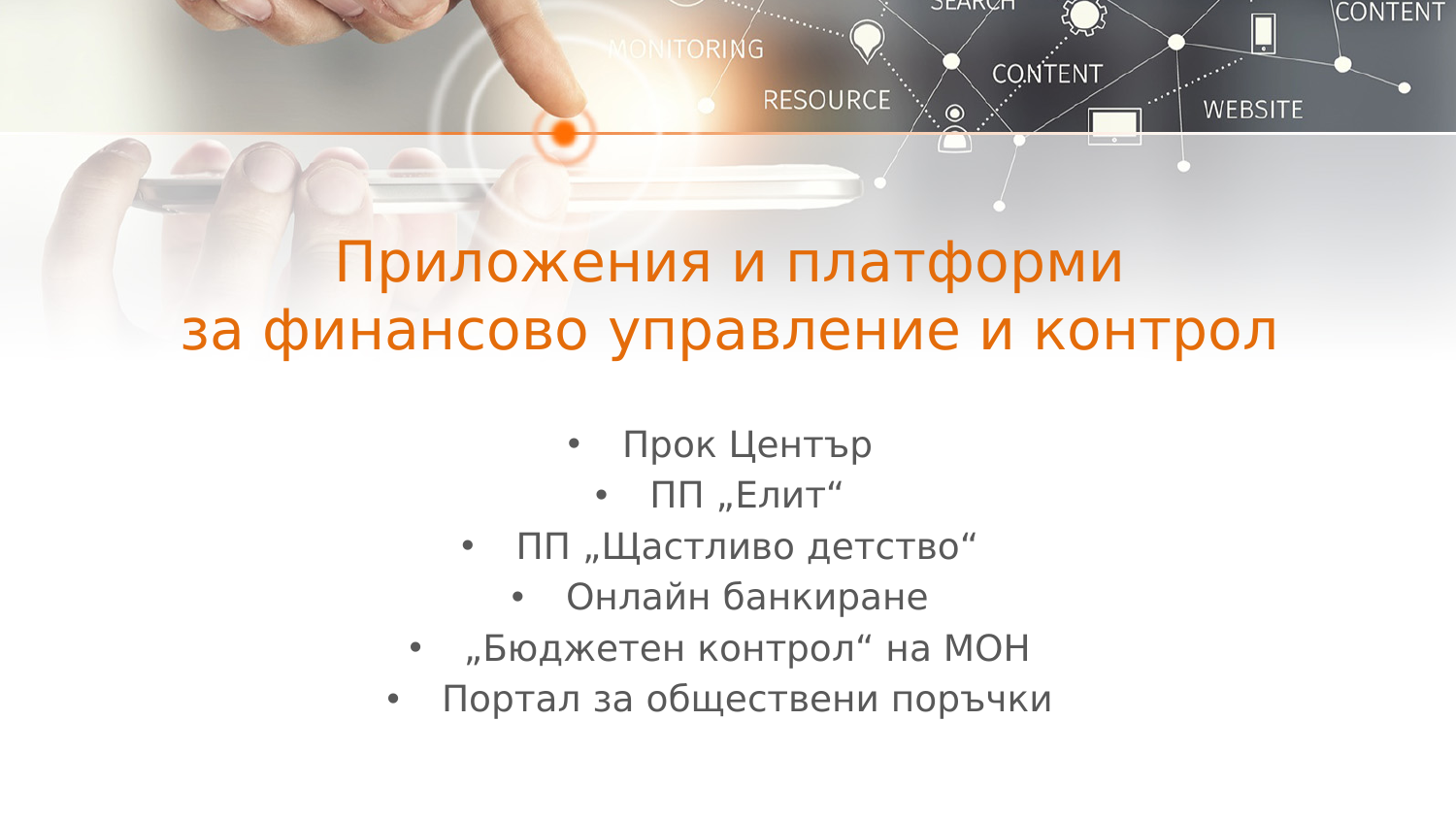

# Приложения и платформи за финансово управление и контрол
Прок Център
ПП „Елит“
ПП „Щастливо детство“
Онлайн банкиране
„Бюджетен контрол“ на МОН
Портал за обществени поръчки